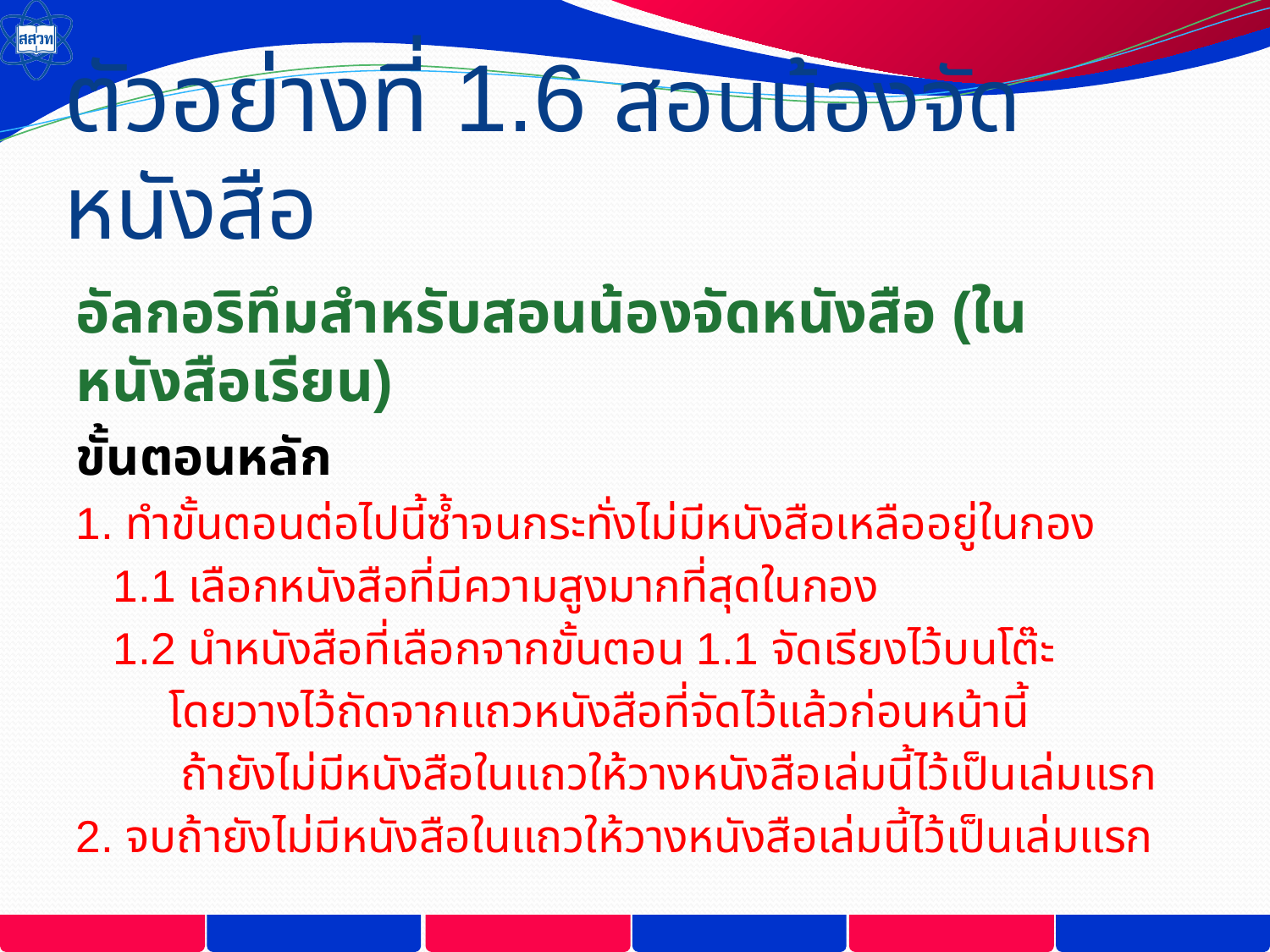

# ตัวอย่างที่ 1.6 สอนน้องจัดหนังสือ
อัลกอริทึมสำหรับสอนน้องจัดหนังสือ (ในหนังสือเรียน)
ขั้นตอนหลัก
1. ทำขั้นตอนต่อไปนี้ซํ้าจนกระทั่งไม่มีหนังสือเหลืออยู่ในกอง
   1.1 เลือกหนังสือที่มีความสูงมากที่สุดในกอง
   1.2 นำหนังสือที่เลือกจากขั้นตอน 1.1 จัดเรียงไว้บนโต๊ะ
        โดยวางไว้ถัดจากแถวหนังสือที่จัดไว้แล้วก่อนหน้านี้
         ถ้ายังไม่มีหนังสือในแถวให้วางหนังสือเล่มนี้ไว้เป็นเล่มแรก
2. จบถ้ายังไม่มีหนังสือในแถวให้วางหนังสือเล่มนี้ไว้เป็นเล่มแรก